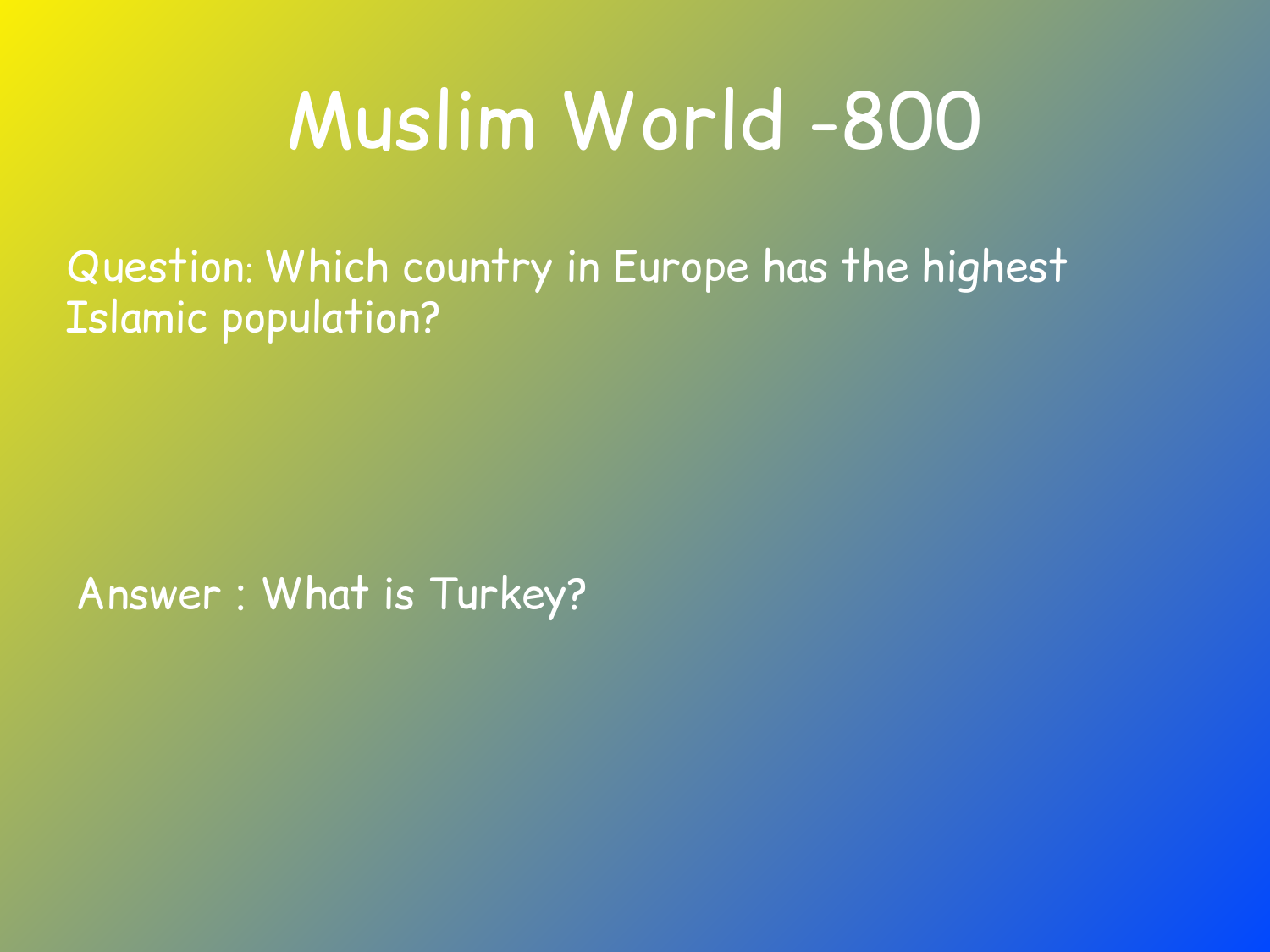

# Muslim World -800
Question: Which country in Europe has the highest Islamic population?

Answer : What is Turkey?